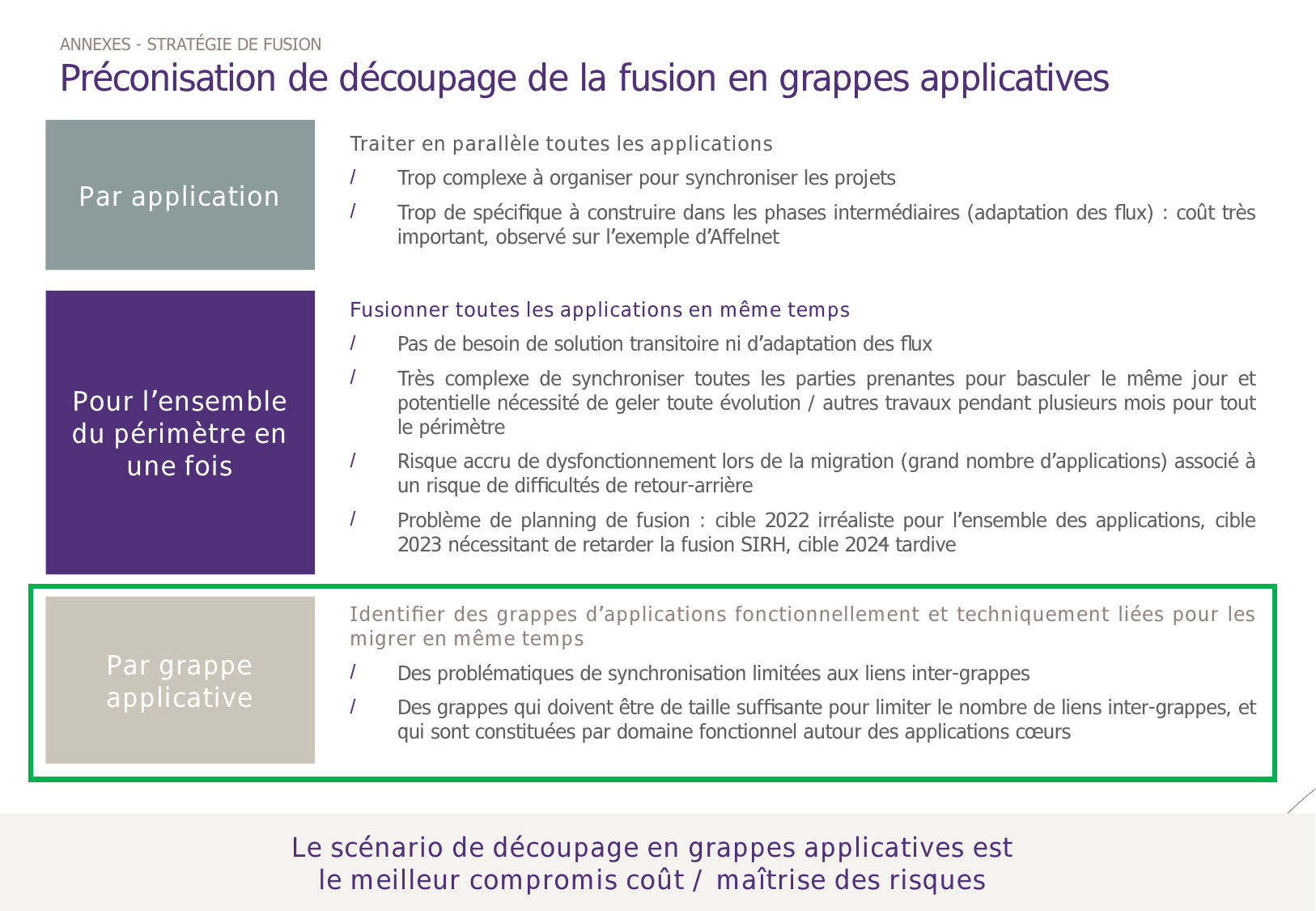

ANNEXES - Stratégie de fusion
# Préconisation de découpage de la fusion en grappes applicatives
Par application
Traiter en parallèle toutes les applications
Trop complexe à organiser pour synchroniser les projets
Trop de spécifique à construire dans les phases intermédiaires (adaptation des flux) : coût très important, observé sur l’exemple d’Affelnet
Pour l’ensemble du périmètre en une fois
Fusionner toutes les applications en même temps
Pas de besoin de solution transitoire ni d’adaptation des flux
Très complexe de synchroniser toutes les parties prenantes pour basculer le même jour et potentielle nécessité de geler toute évolution / autres travaux pendant plusieurs mois pour tout le périmètre
Risque accru de dysfonctionnement lors de la migration (grand nombre d’applications) associé à un risque de difficultés de retour-arrière
Problème de planning de fusion : cible 2022 irréaliste pour l’ensemble des applications, cible 2023 nécessitant de retarder la fusion SIRH, cible 2024 tardive

Identifier des grappes d’applications fonctionnellement et techniquement liées pour les migrer en même temps
Des problématiques de synchronisation limitées aux liens inter-grappes
Des grappes qui doivent être de taille suffisante pour limiter le nombre de liens inter-grappes, et qui sont constituées par domaine fonctionnel autour des applications cœurs
Par grappe applicative
Le scénario de découpage en grappes applicatives est
le meilleur compromis coût / maîtrise des risques